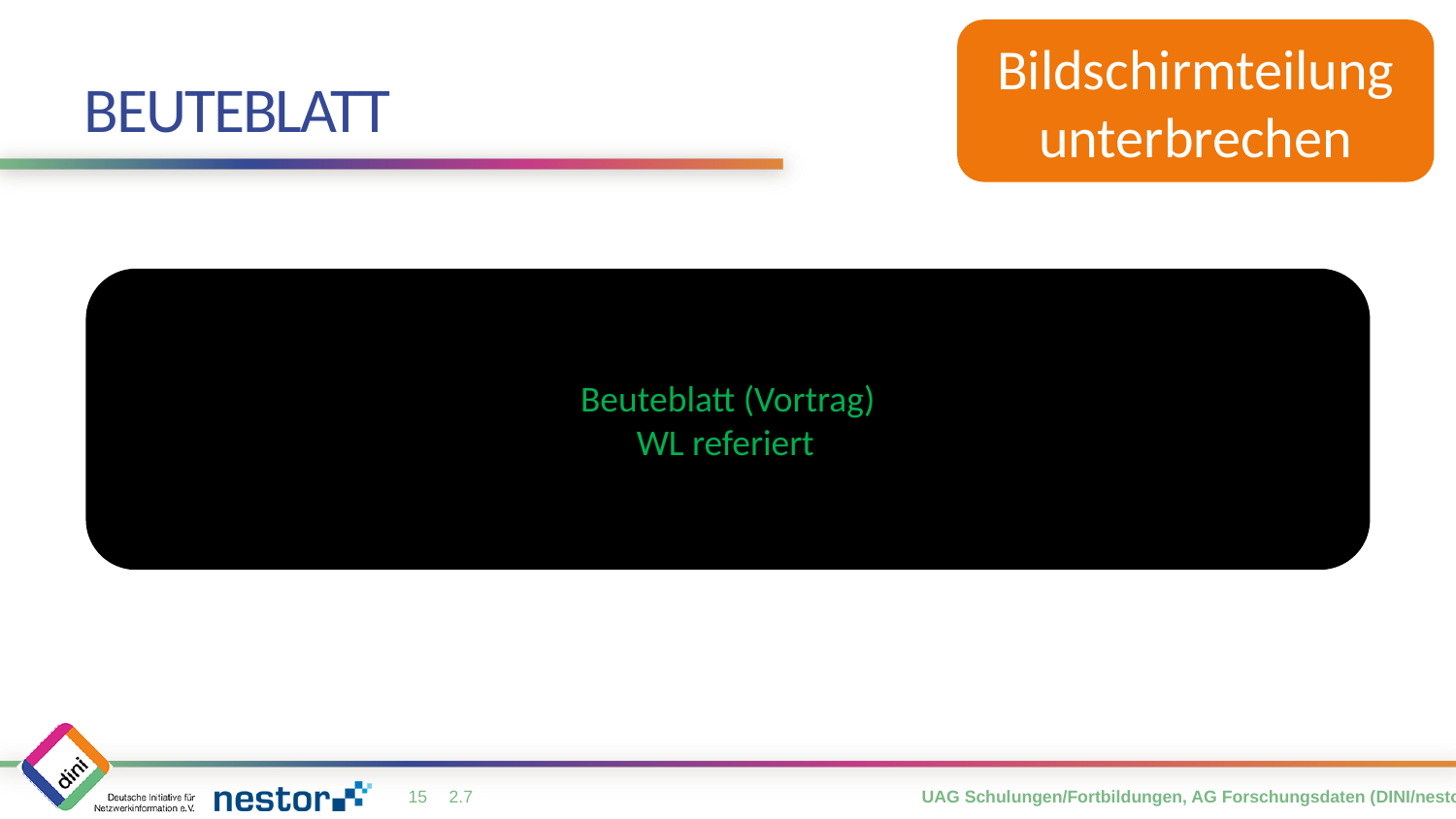

Bildschirmteilung unterbrechen
# Beuteblatt

Beuteblatt (Vortrag)
WL referiert

15
2.7